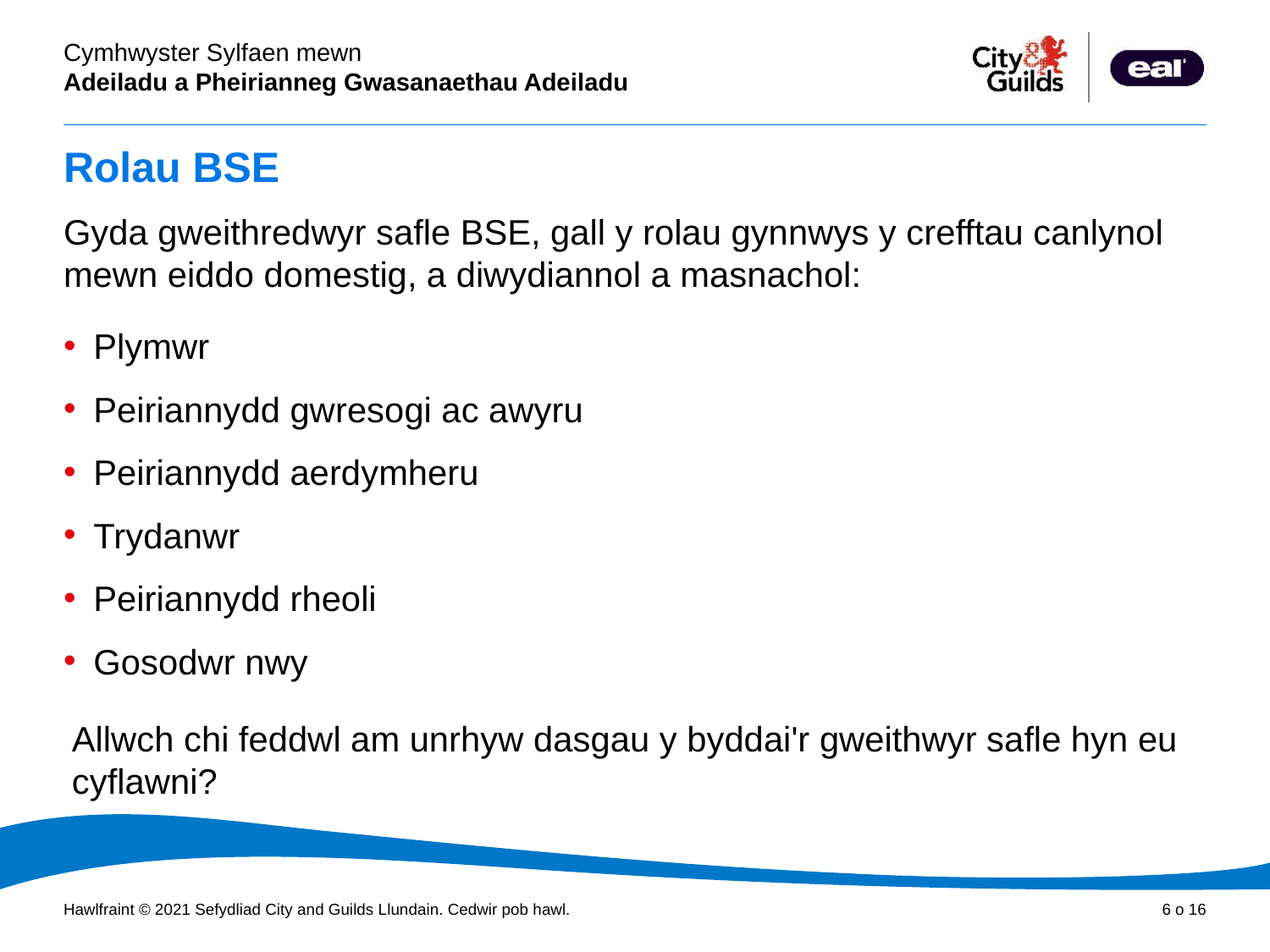

# Rolau BSE
Gyda gweithredwyr safle BSE, gall y rolau gynnwys y crefftau canlynol mewn eiddo domestig, a diwydiannol a masnachol:
Plymwr
Peiriannydd gwresogi ac awyru
Peiriannydd aerdymheru
Trydanwr
Peiriannydd rheoli
Gosodwr nwy
Allwch chi feddwl am unrhyw dasgau y byddai'r gweithwyr safle hyn eu cyflawni?